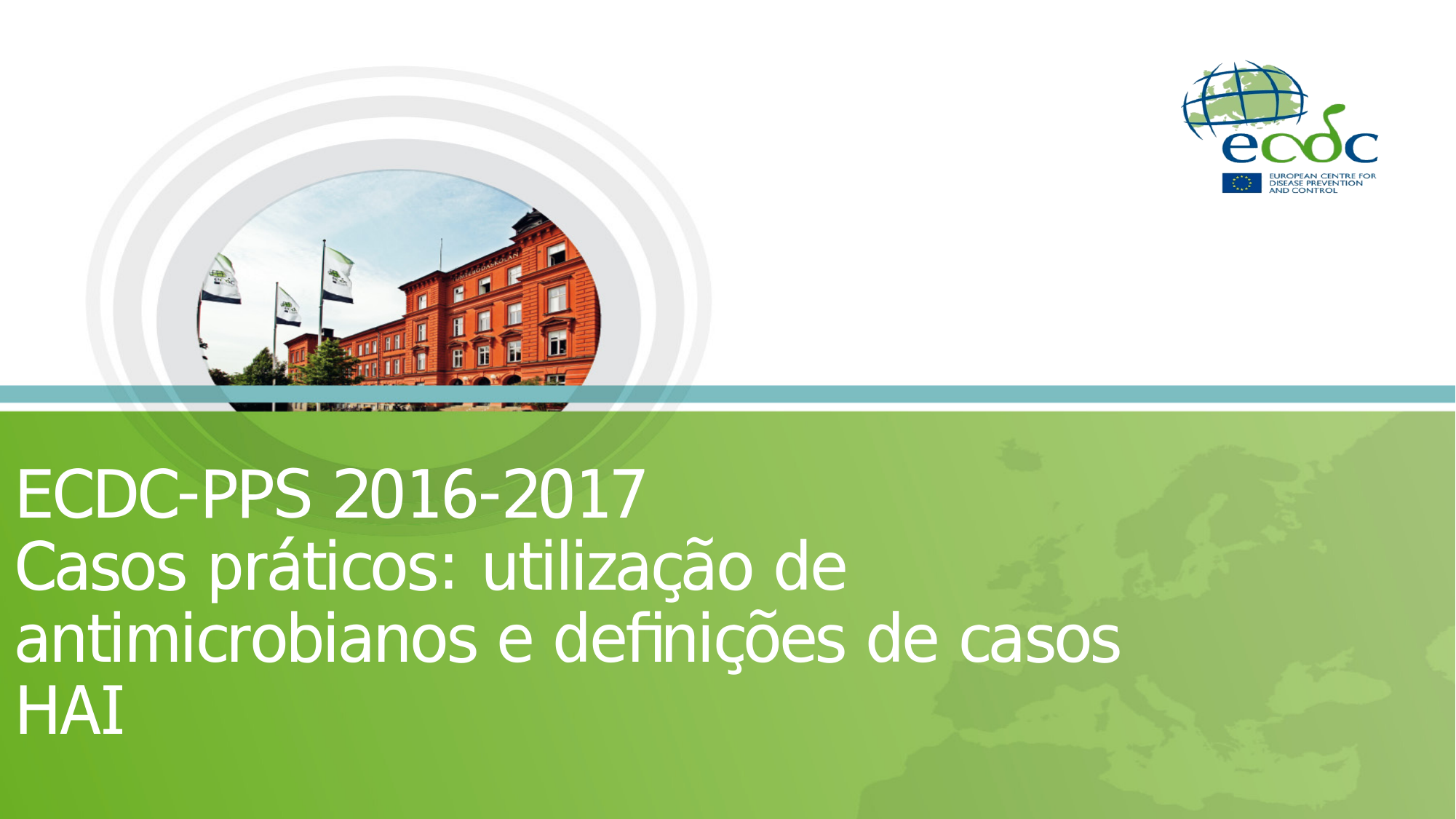

ECDC-PPS 2016-2017
Casos práticos: utilização de antimicrobianos e definições de casos HAI